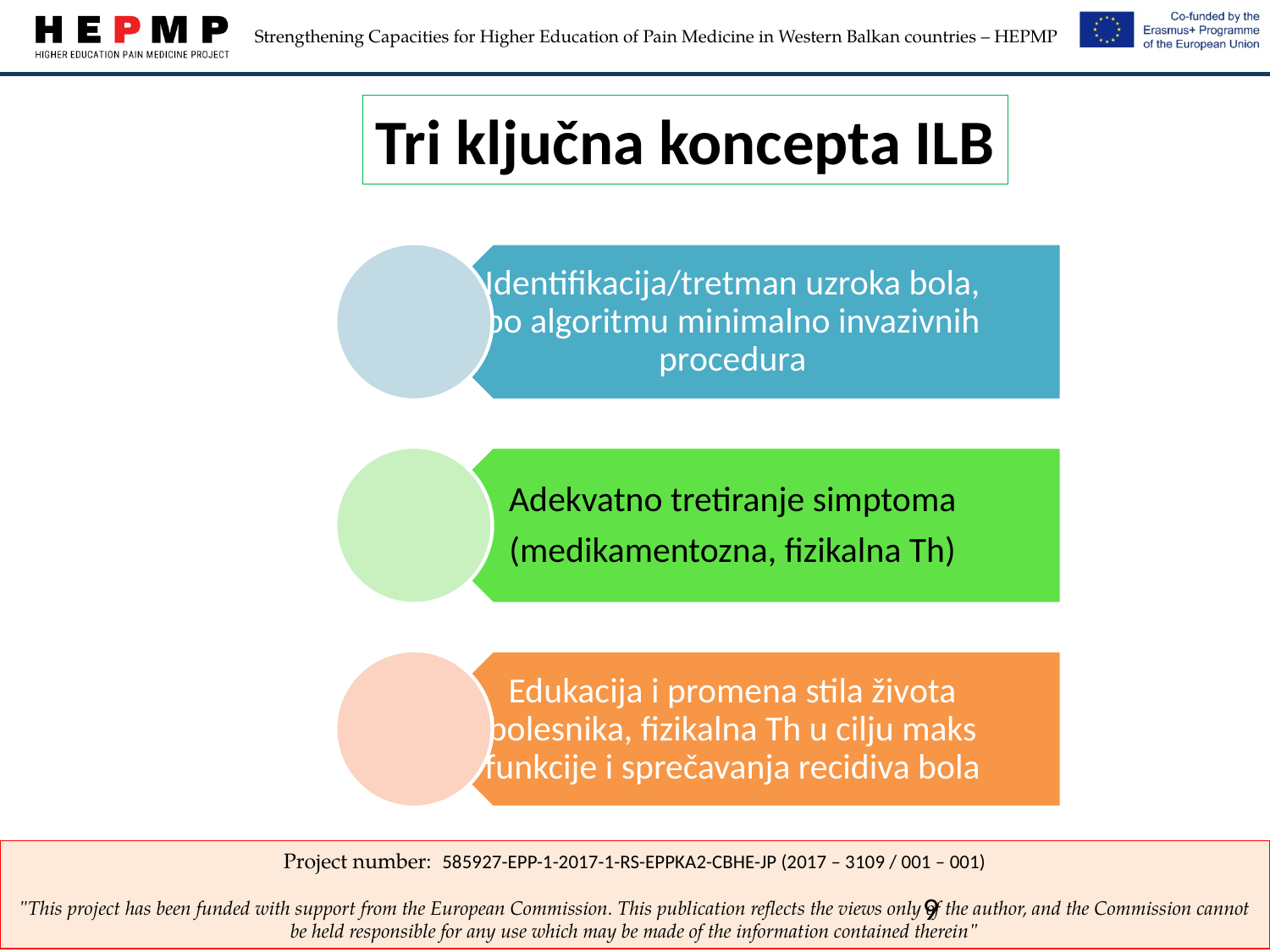

Tri ključna koncepta ILB
Identifikacija/tretman uzroka bola, po algoritmu minimalno invazivnih procedura
Adekvatno tretiranje simptoma
(medikamentozna, fizikalna Th)
Edukacija i promena stila života bolesnika, fizikalna Th u cilju maks funkcije i sprečavanja recidiva bola
9